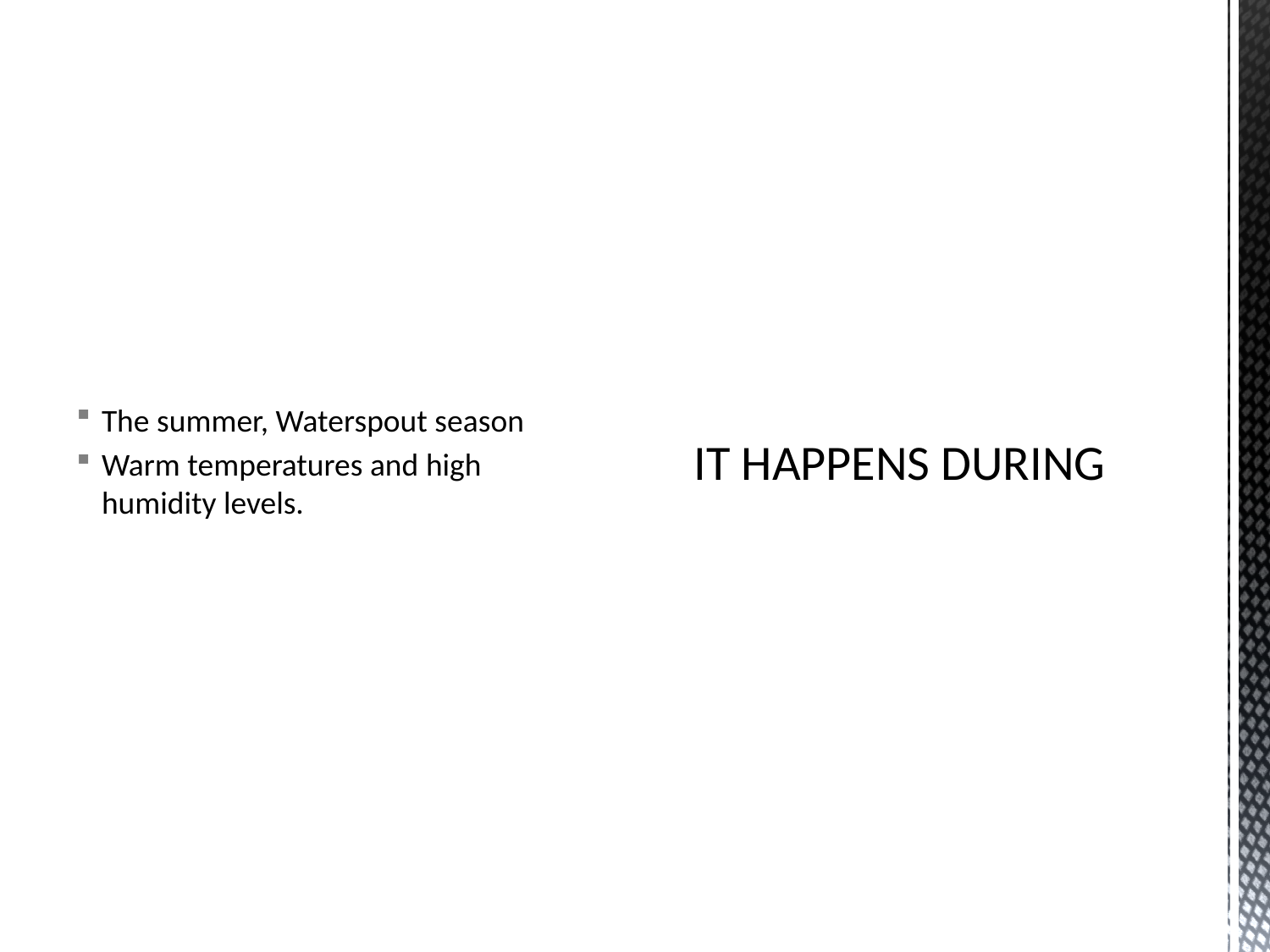

The summer, Waterspout season
Warm temperatures and high humidity levels.
# IT HAPPENS DURING